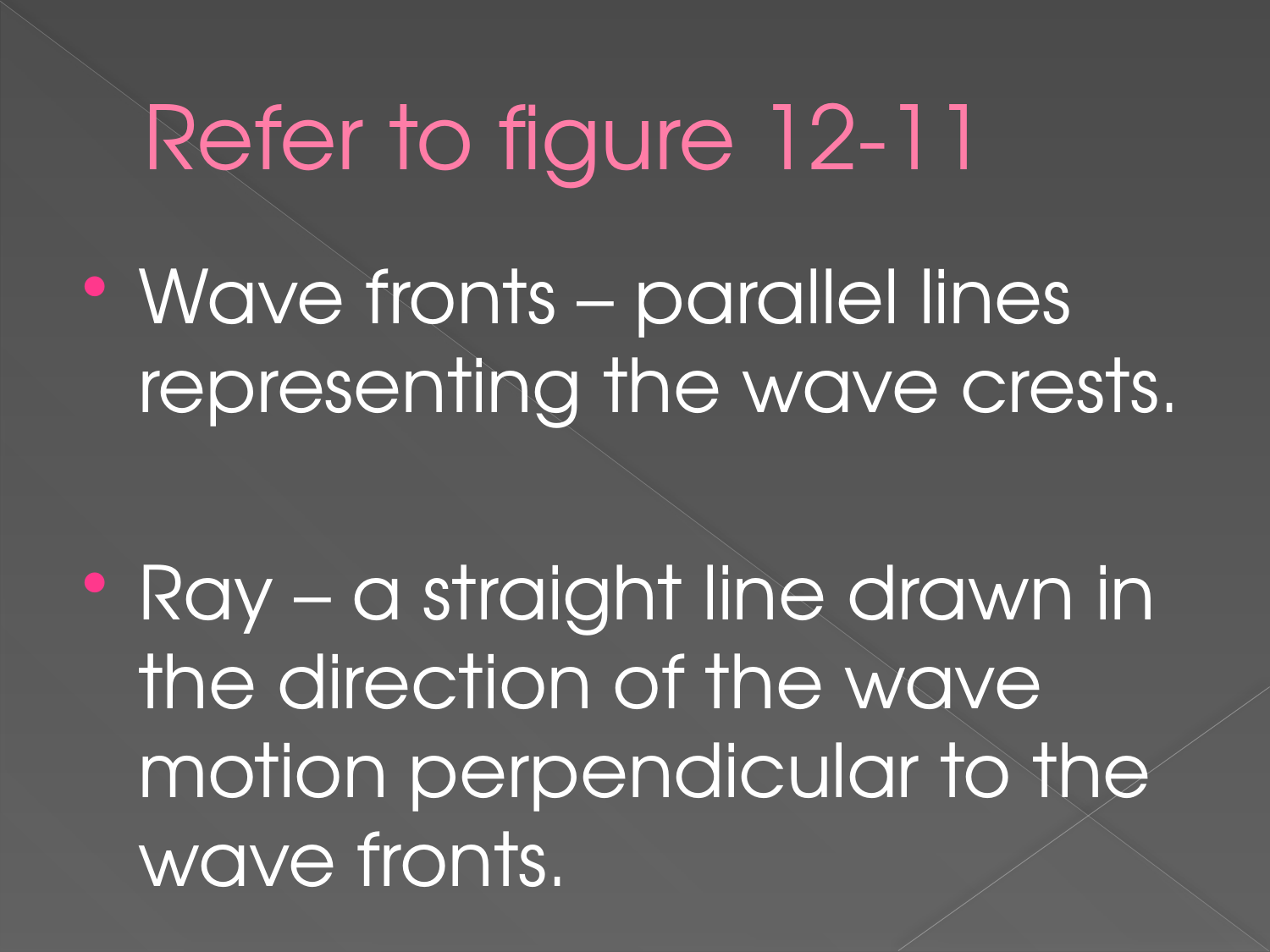

# Refer to figure 12-11
Wave fronts – parallel lines representing the wave crests.

Ray – a straight line drawn in the direction of the wave motion perpendicular to the wave fronts.